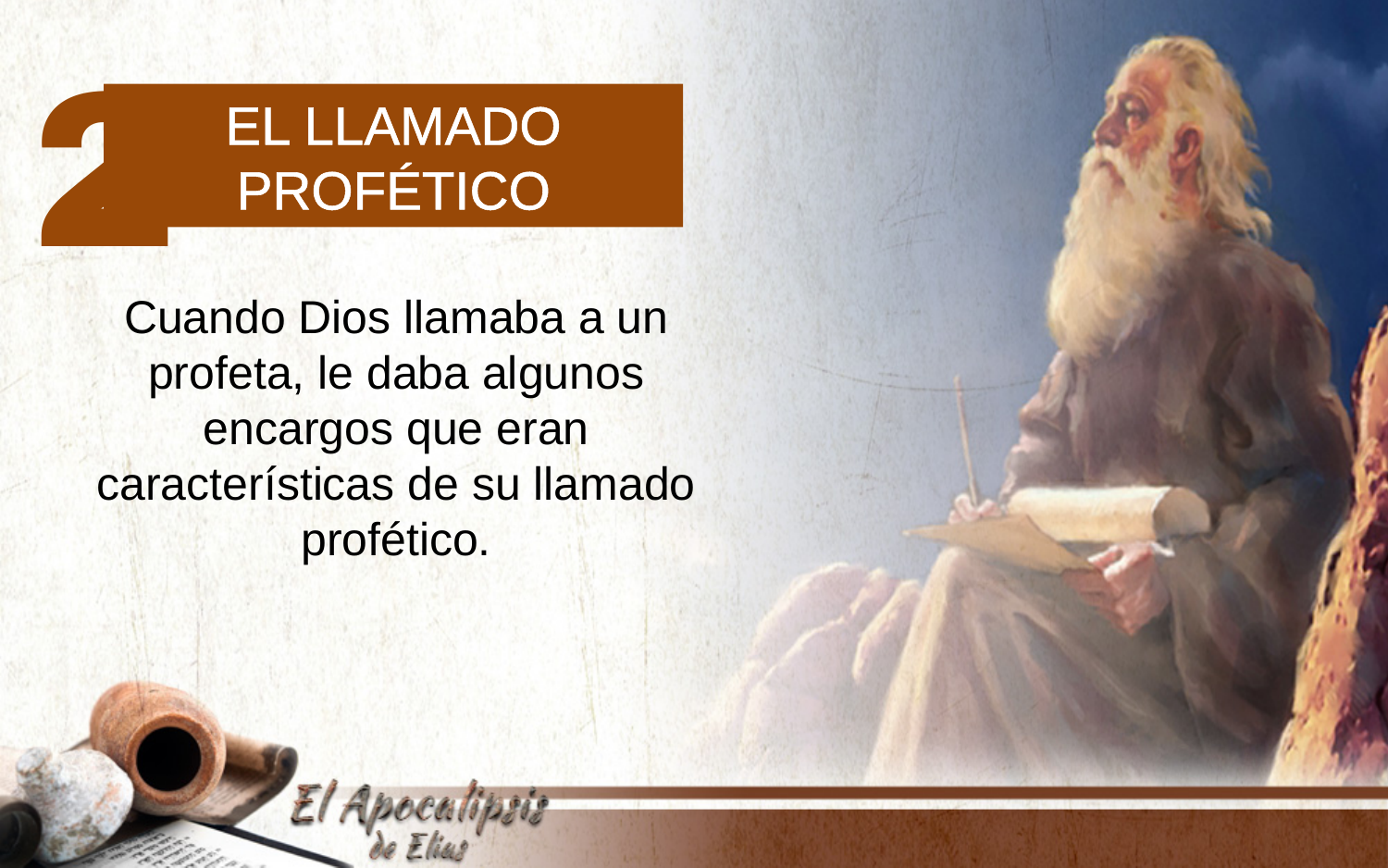

2
El llamado profético
Cuando Dios llamaba a un profeta, le daba algunos encargos que eran características de su llamado profético.